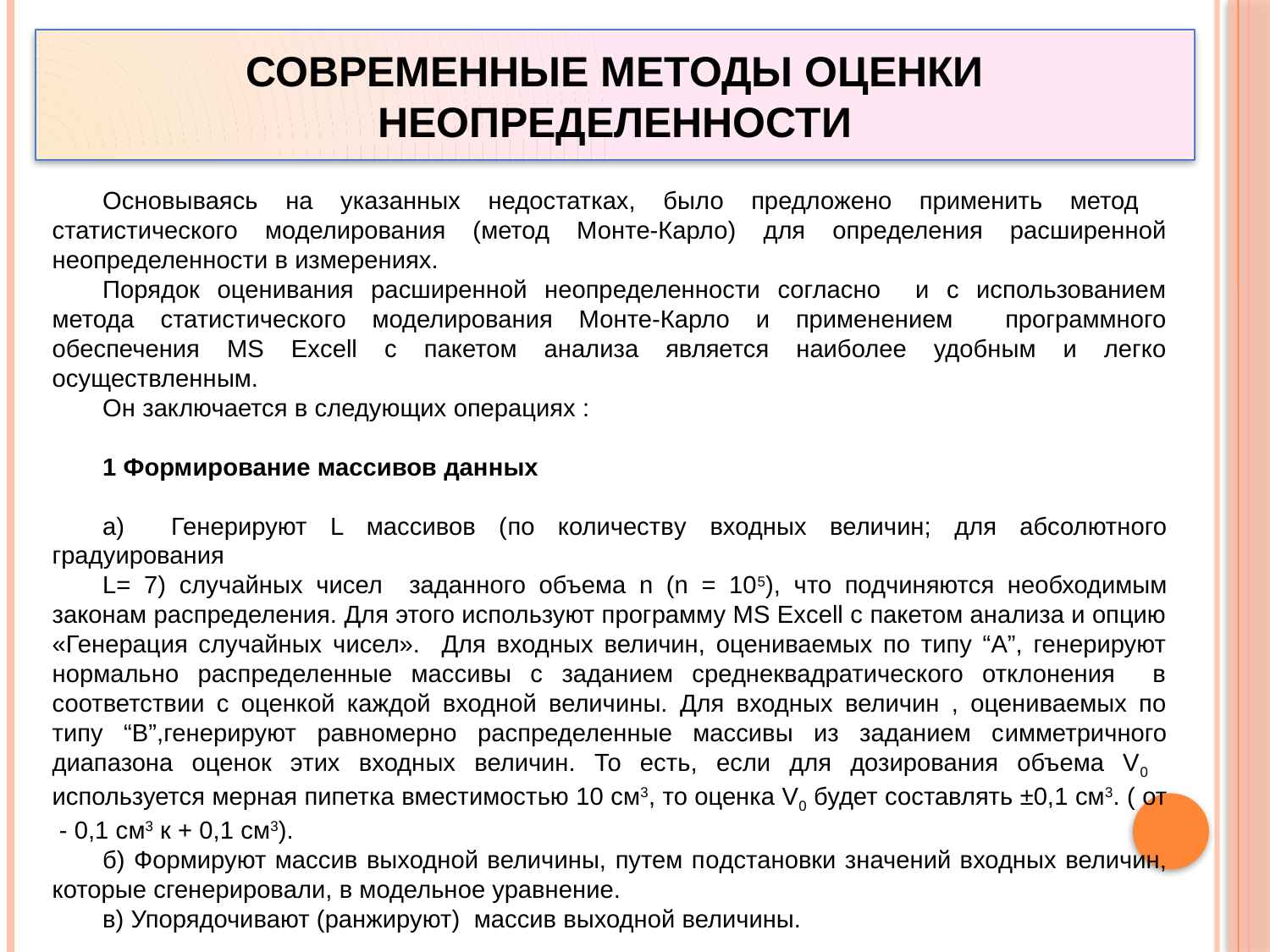

# Современные методы оценки неопределенности
Основываясь на указанных недостатках, было предложено применить метод  статистического моделирования (метод Монте-Карло) для определения расширенной неопределенности в измерениях.
Порядок оценивания расширенной неопределенности согласно  и с использованием метода статистического моделирования Монте-Карло и применением  программного обеспечения MS Excell с пакетом анализа является наиболее удобным и легко осуществленным.
Он заключается в следующих операциях :

1 Формирование массивов данных

а)  Генерируют L массивов (по количеству входных величин; для абсолютного градуирования
L= 7) случайных чисел  заданного объема n (n = 105), что подчиняются необходимым законам распределения. Для этого используют программу MS Excell с пакетом анализа и опцию «Генерация случайных чисел».  Для входных величин, оцениваемых по типу “А”, генерируют нормально распределенные массивы с заданием среднеквадратического отклонения  в соответствии с оценкой каждой входной величины. Для входных величин , оцениваемых по типу “В”,генерируют равномерно распределенные массивы из заданием симметричного диапазона оценок этих входных величин. То есть, если для дозирования объема V0  используется мерная пипетка вместимостью 10 см3, то оценка V0 будет составлять ±0,1 см3. ( от  - 0,1 см3 к + 0,1 см3).
б) Формируют массив выходной величины, путем подстановки значений входных величин, которые сгенерировали, в модельное уравнение.
в) Упорядочивают (ранжируют)  массив выходной величины.